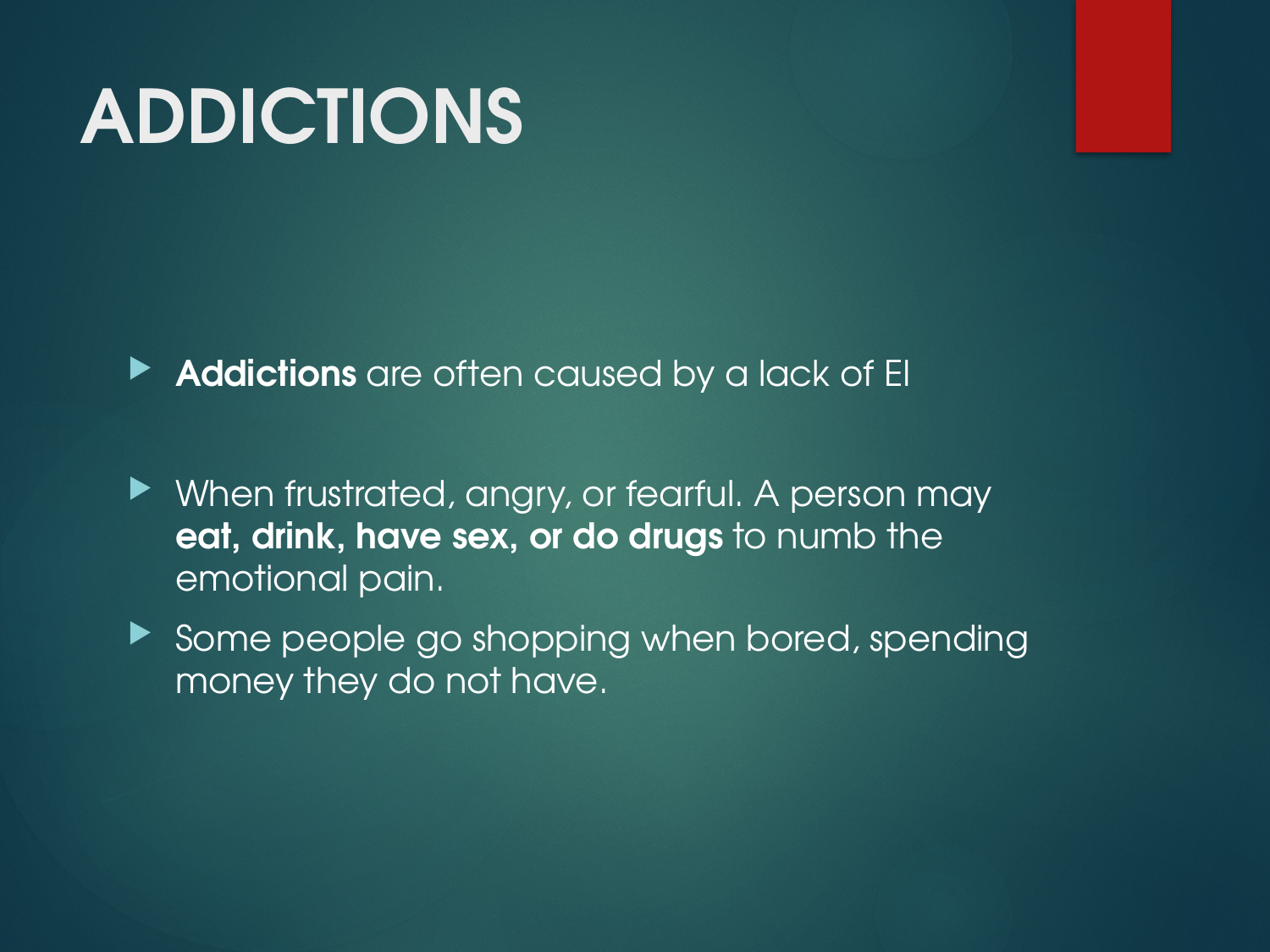

# ADDICTIONS

Addictions are often caused by a lack of EI

When frustrated, angry, or fearful. A person may eat, drink, have sex, or do drugs to numb the emotional pain.
Some people go shopping when bored, spending money they do not have.